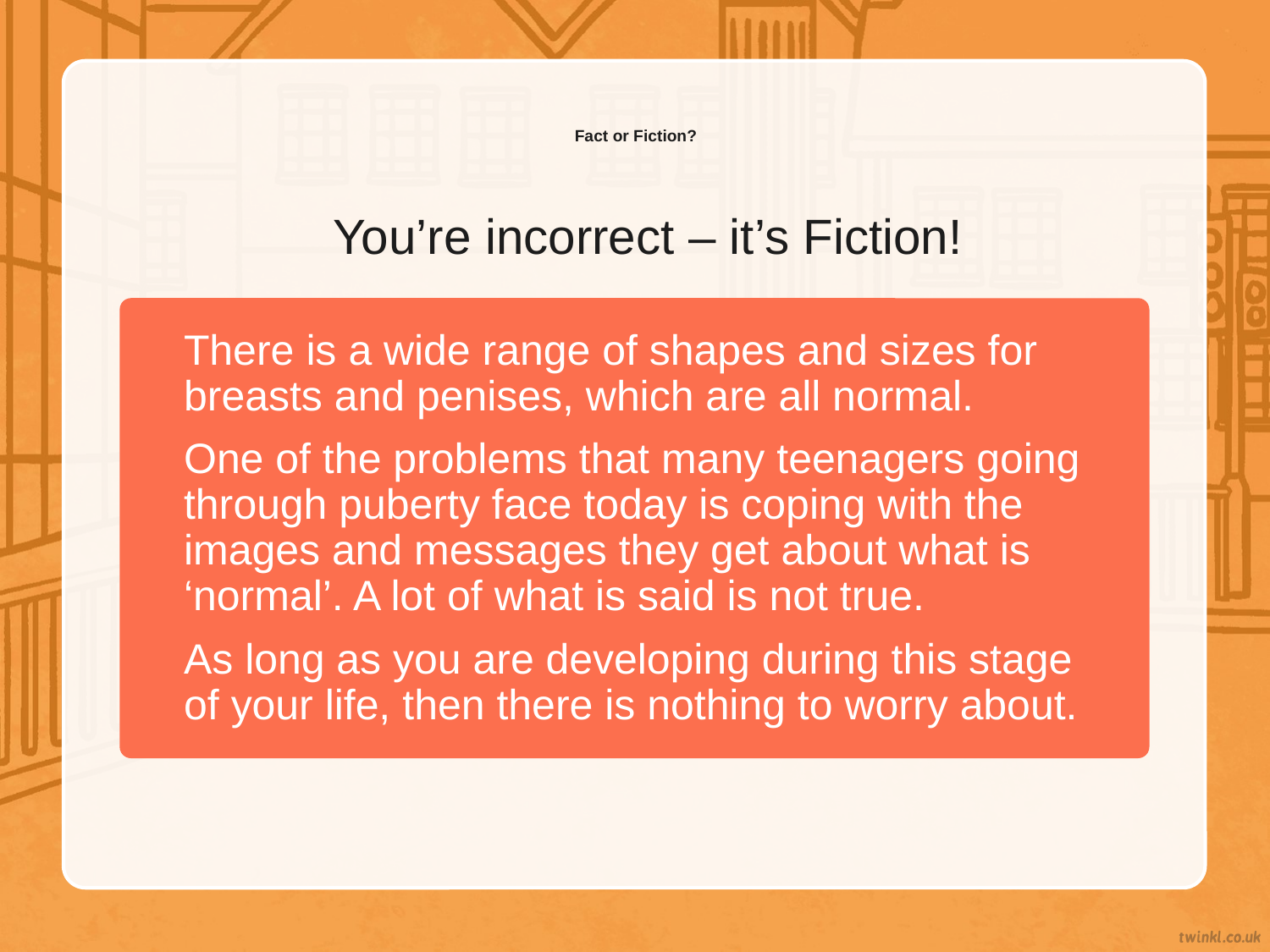

# Fact or Fiction?
You’re incorrect – it’s Fiction!

There is a wide range of shapes and sizes for breasts and penises, which are all normal.
One of the problems that many teenagers going through puberty face today is coping with the images and messages they get about what is ‘normal’. A lot of what is said is not true.
As long as you are developing during this stage of your life, then there is nothing to worry about.